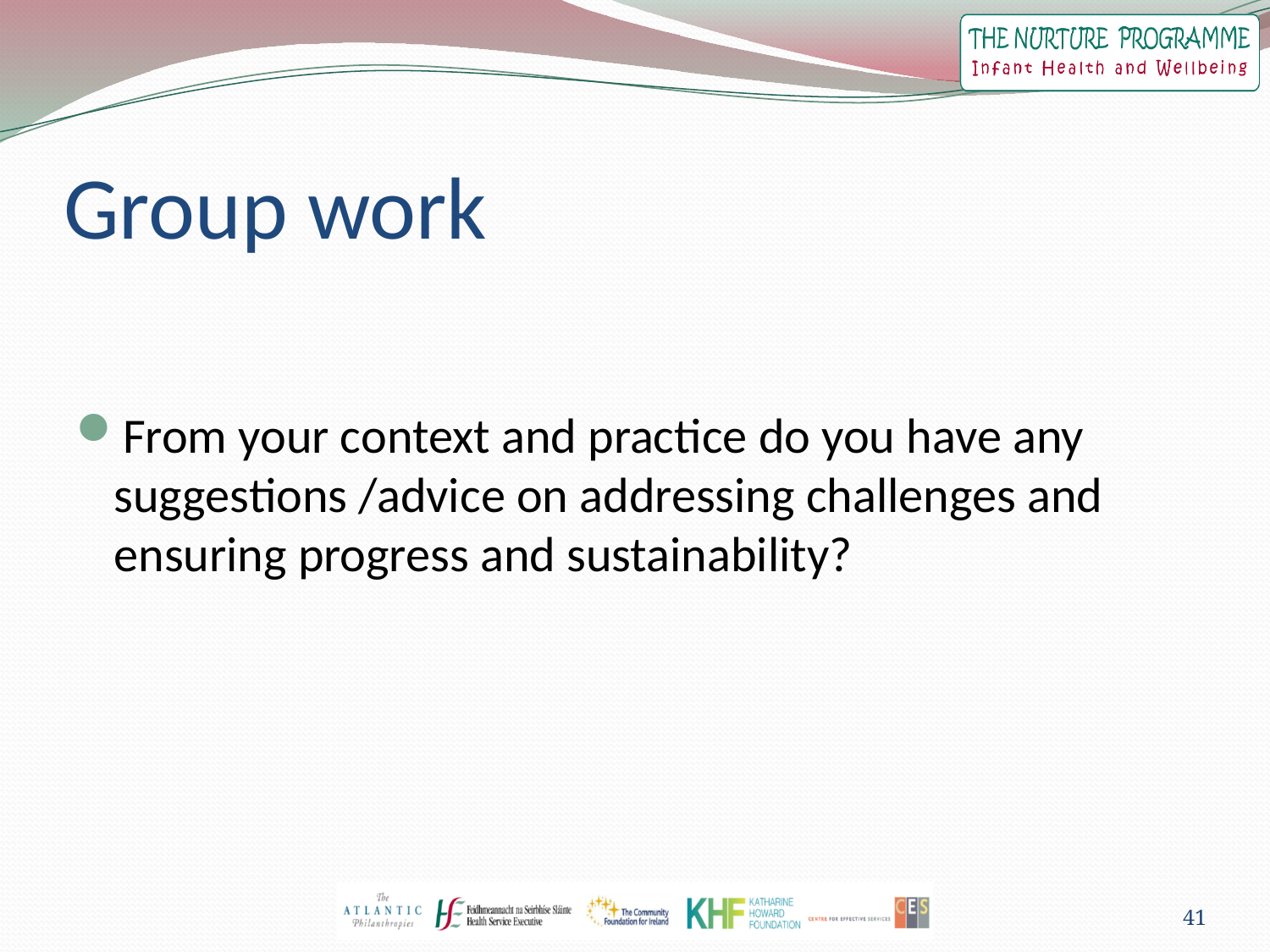

# Group work

From your context and practice do you have any suggestions /advice on addressing challenges and ensuring progress and sustainability?

41